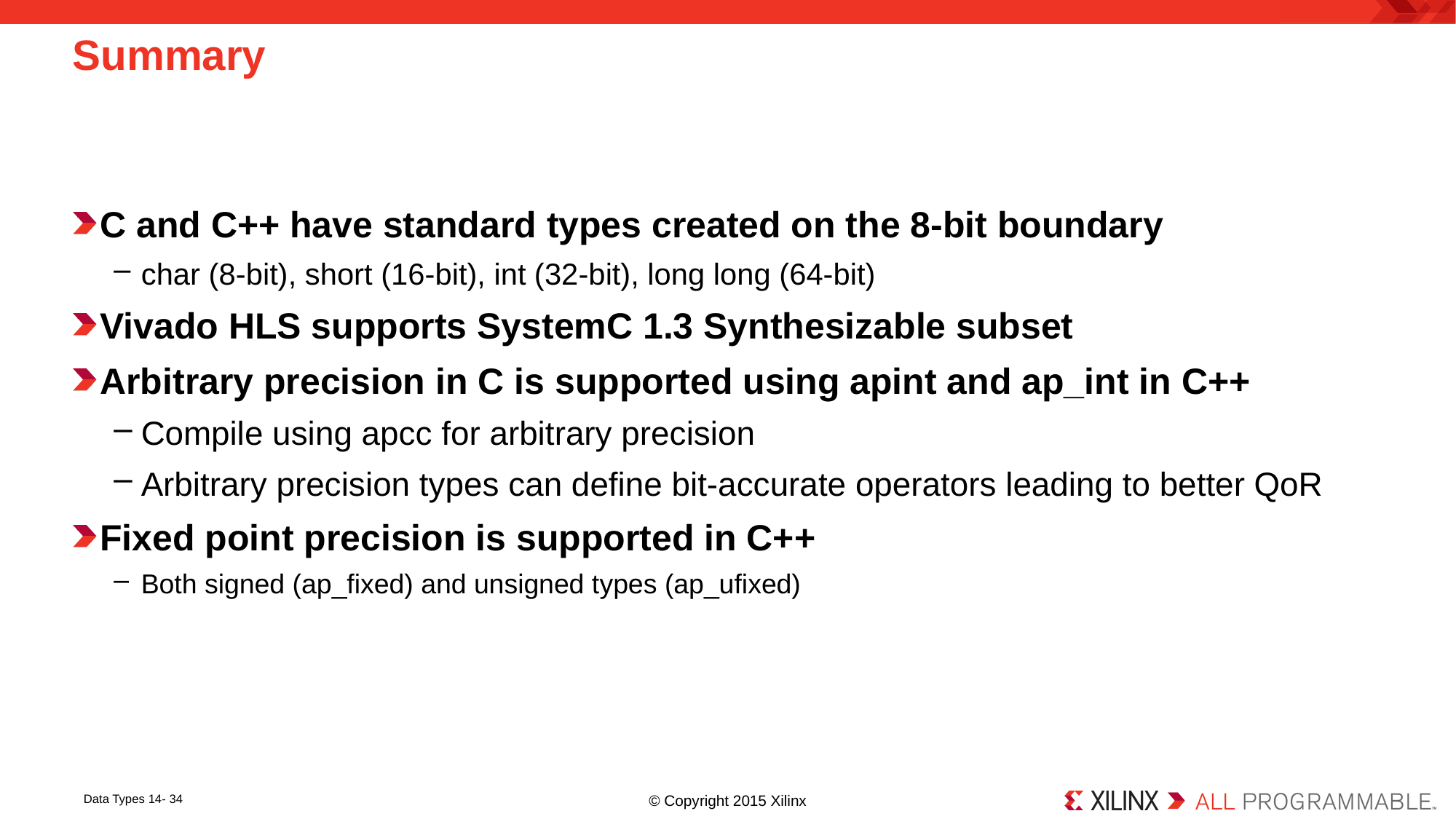

# Summary
C and C++ have standard types created on the 8-bit boundary
char (8-bit), short (16-bit), int (32-bit), long long (64-bit)
Vivado HLS supports SystemC 1.3 Synthesizable subset
Arbitrary precision in C is supported using apint and ap_int in C++
Compile using apcc for arbitrary precision
Arbitrary precision types can define bit-accurate operators leading to better QoR
Fixed point precision is supported in C++
Both signed (ap_fixed) and unsigned types (ap_ufixed)

Data Types 14- 34
© Copyright 2015 Xilinx